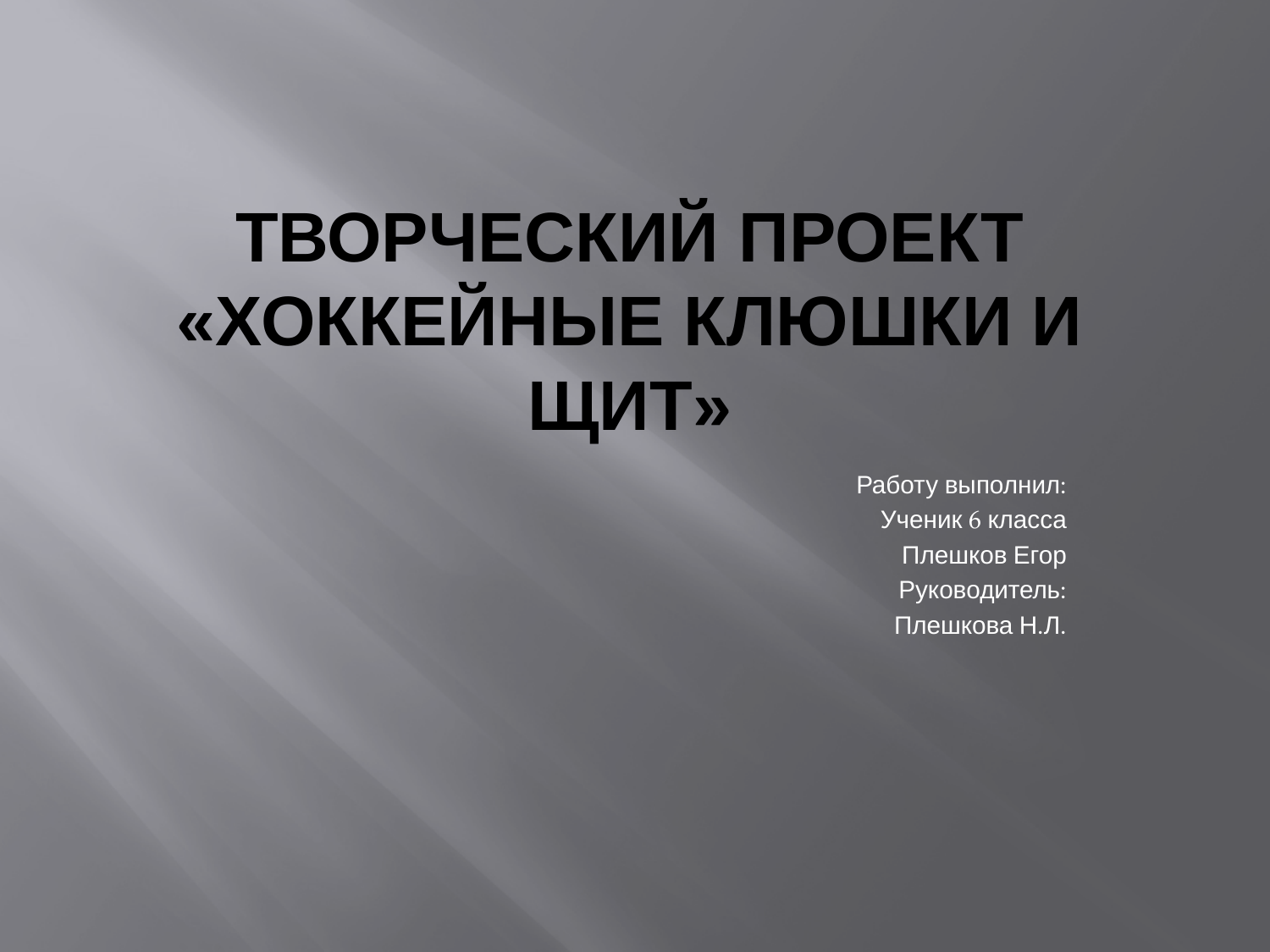

# Творческий проект «Хоккейные клюшки и щит»
Работу выполнил:
                                                                                                    Ученик 6 класса
                                    Плешков Егор
	Руководитель:
Плешкова Н.Л.